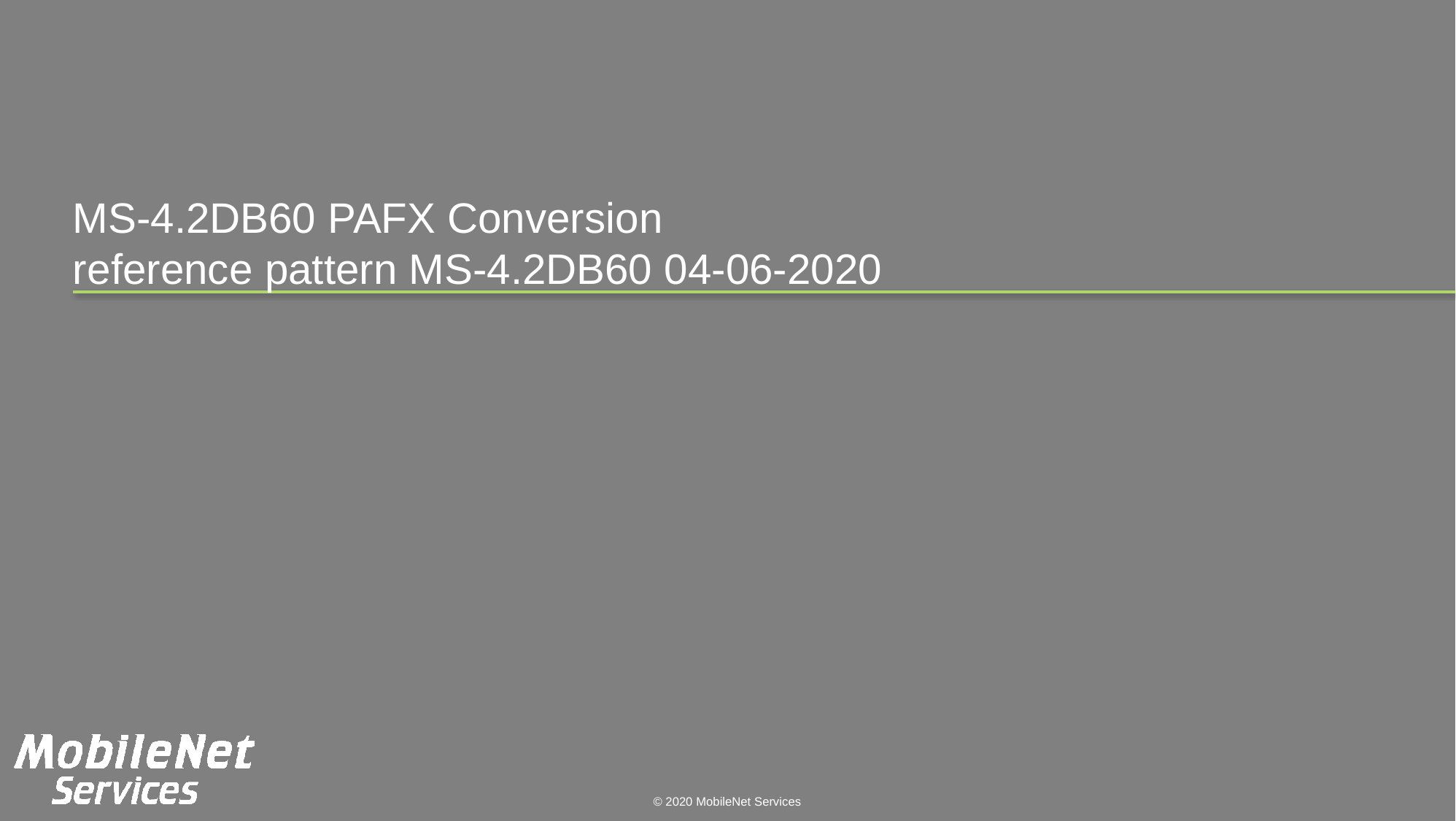

# MS-4.2DB60 PAFX Conversion reference pattern MS-4.2DB60 04-06-2020